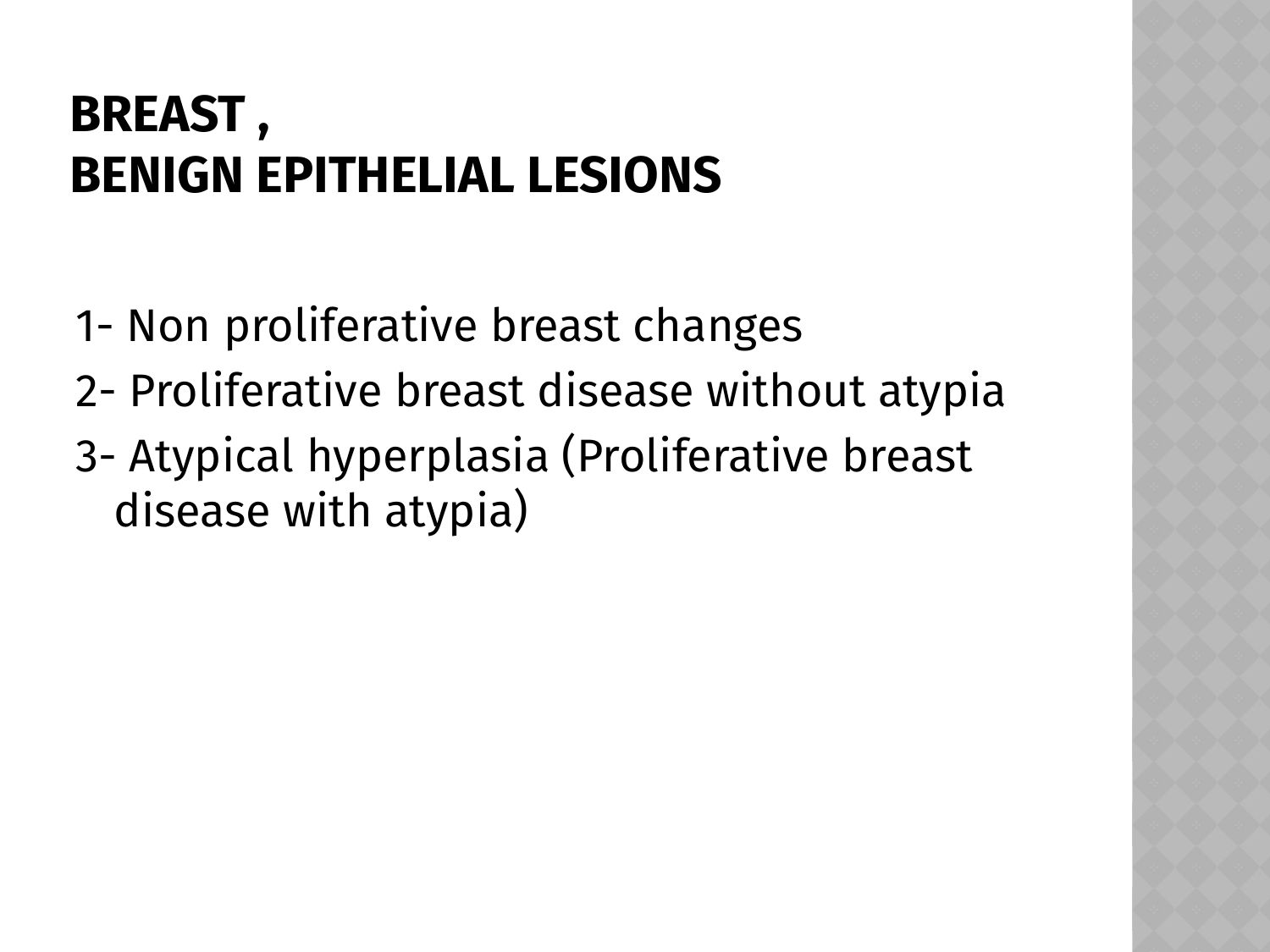

# Breast , Benign Epithelial Lesions

1- Non proliferative breast changes
2- Proliferative breast disease without atypia
3- Atypical hyperplasia (Proliferative breast disease with atypia)